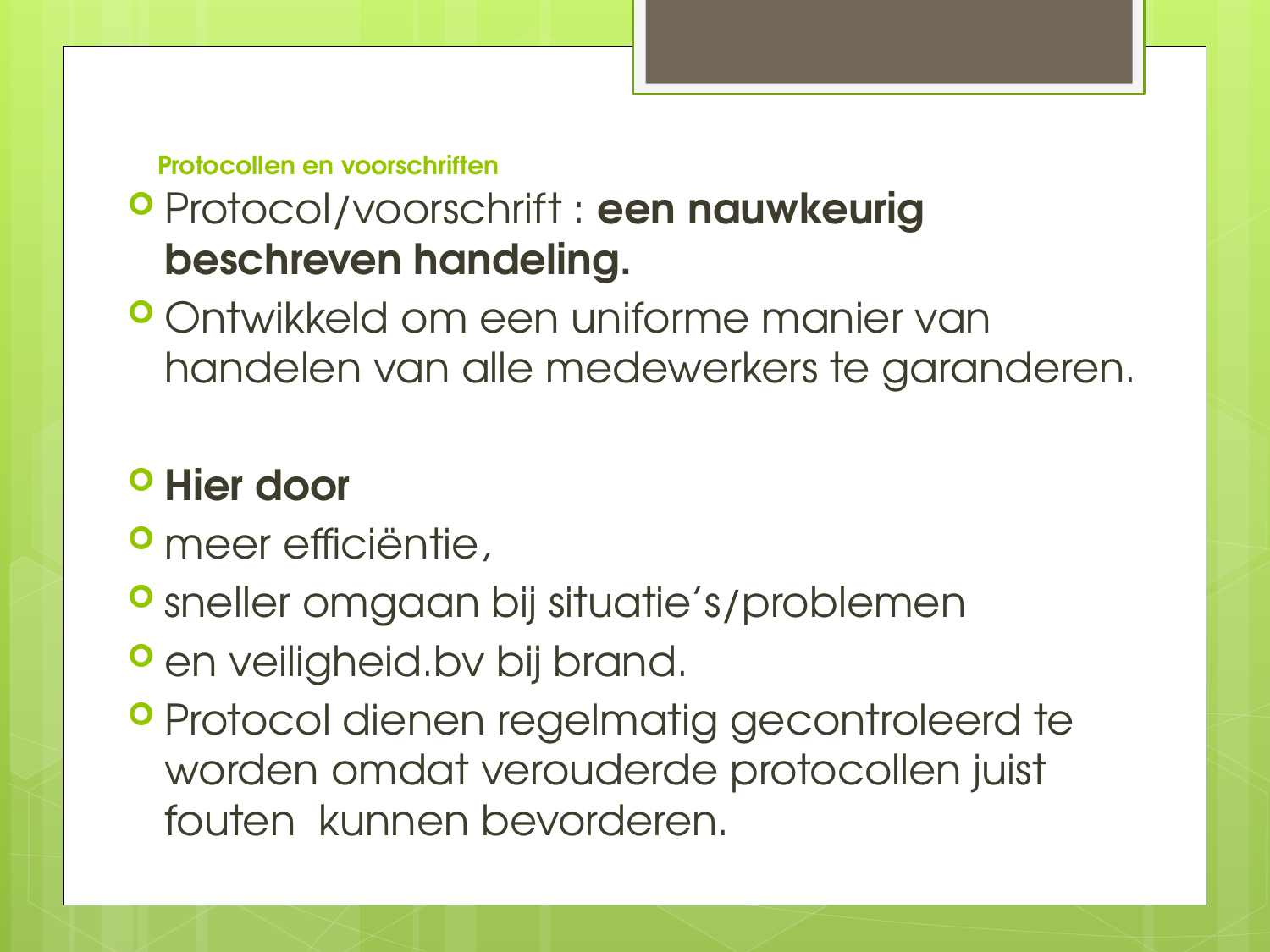

# Protocollen en voorschriften
Protocol/voorschrift : een nauwkeurig beschreven handeling.
Ontwikkeld om een uniforme manier van handelen van alle medewerkers te garanderen.

Hier door
meer efficiëntie,
sneller omgaan bij situatie’s/problemen
en veiligheid.bv bij brand.
Protocol dienen regelmatig gecontroleerd te worden omdat verouderde protocollen juist fouten  kunnen bevorderen.